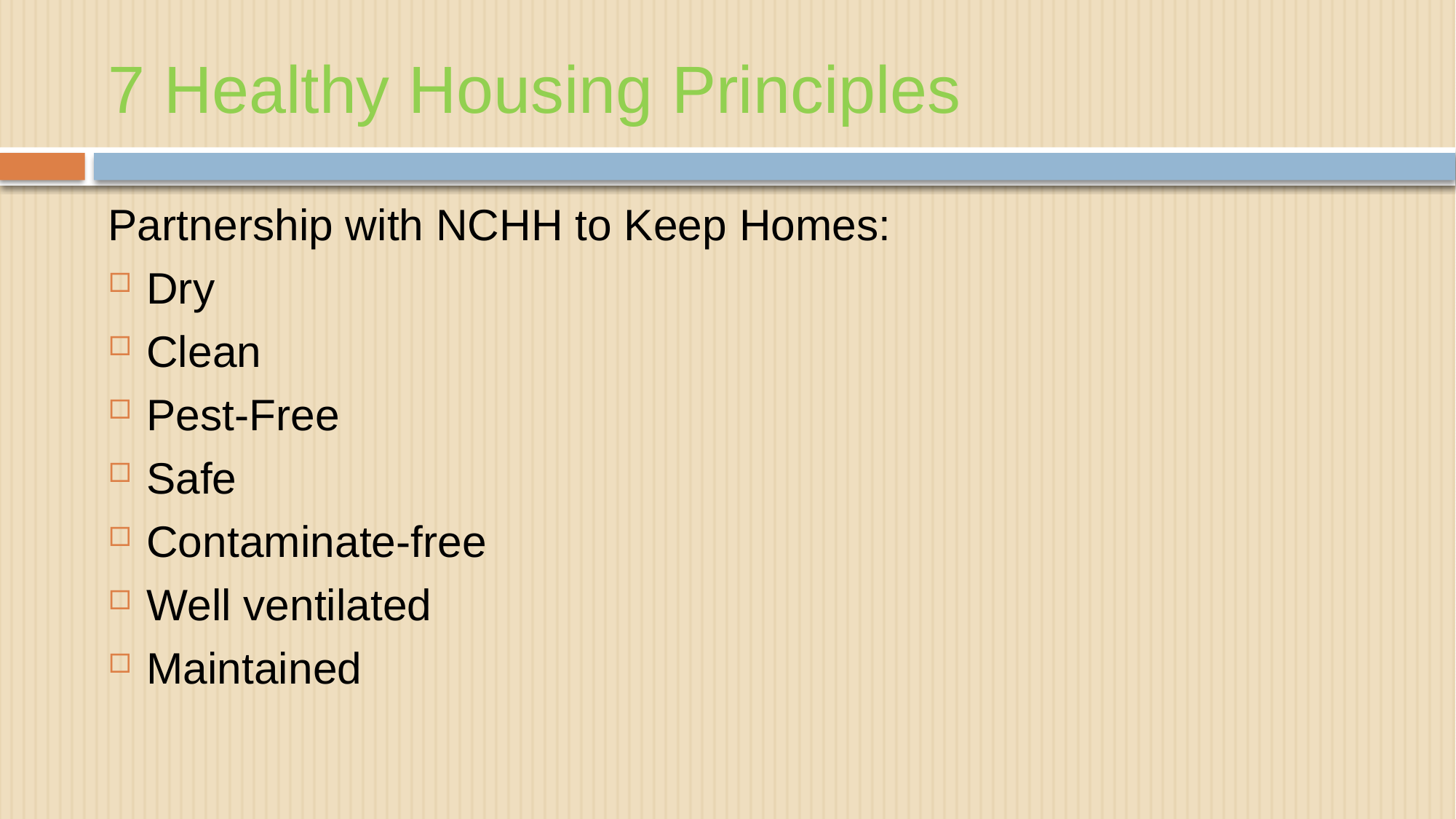

# 7 Healthy Housing Principles
Partnership with NCHH to Keep Homes:
Dry
Clean
Pest-Free
Safe
Contaminate-free
Well ventilated
Maintained